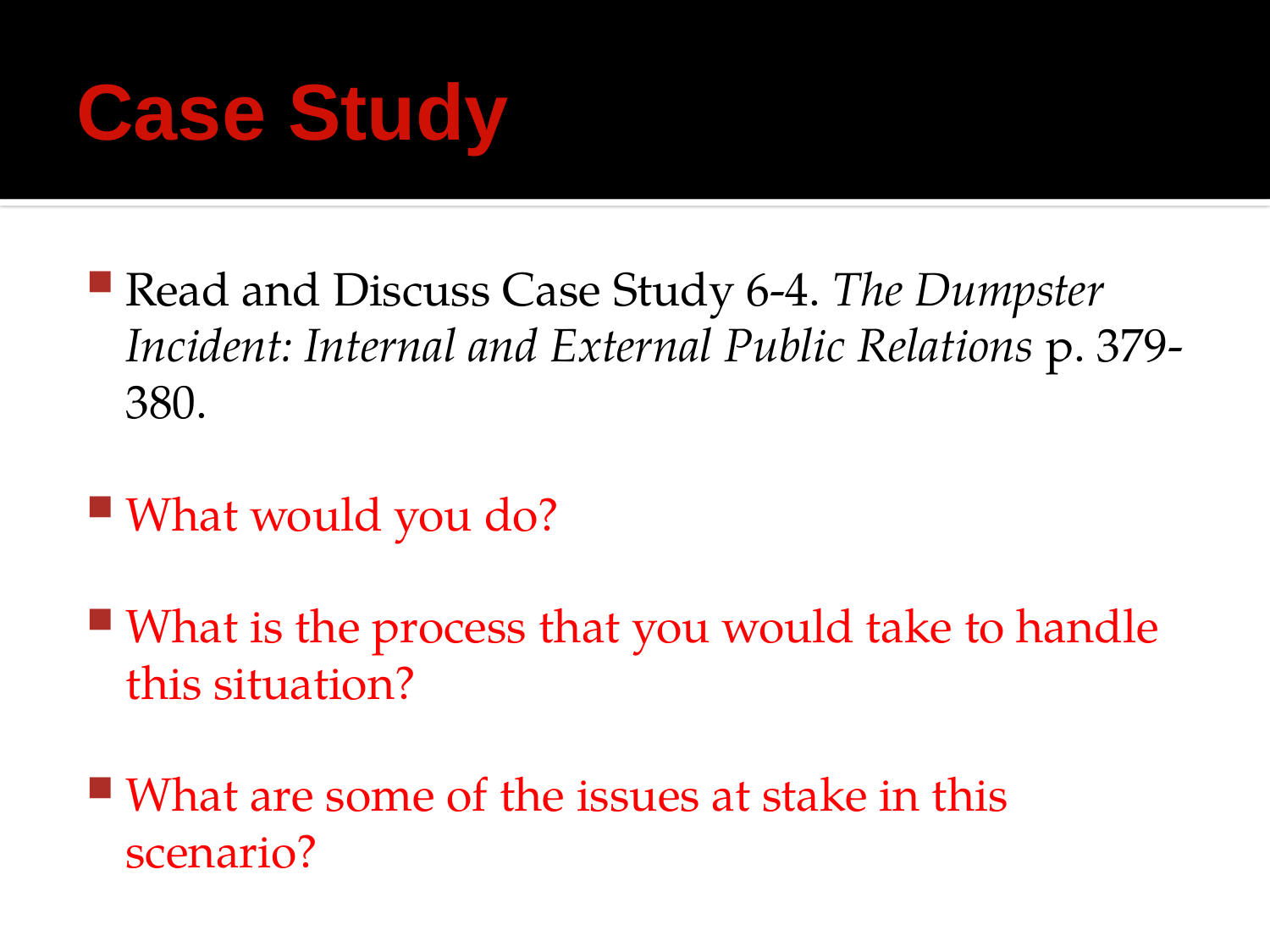

# Case Study
Read and Discuss Case Study 6-4. The Dumpster Incident: Internal and External Public Relations p. 379-380.

What would you do?

What is the process that you would take to handle this situation?

What are some of the issues at stake in this scenario?